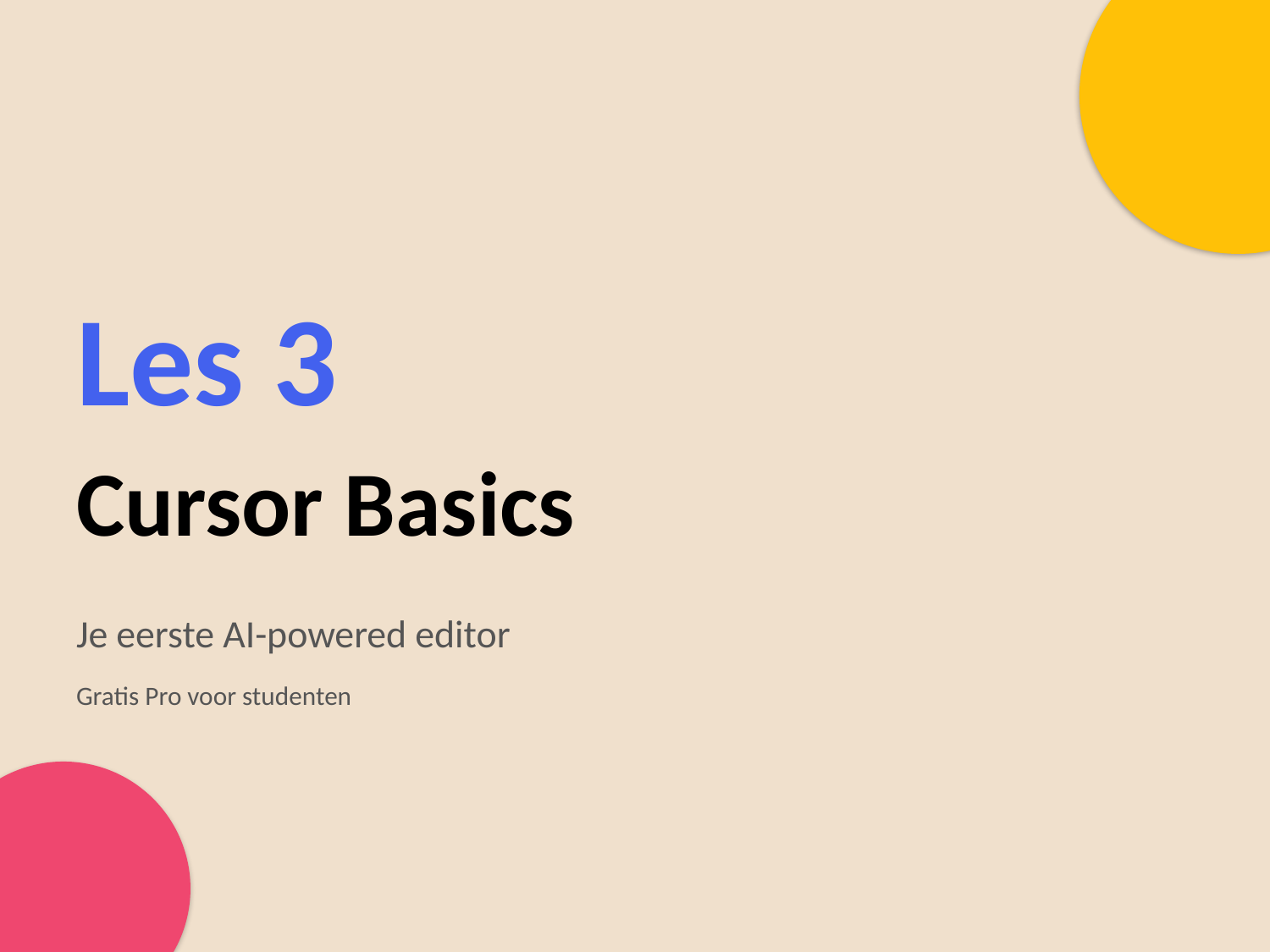

Les 3
Cursor Basics
Je eerste AI-powered editor
Gratis Pro voor studenten